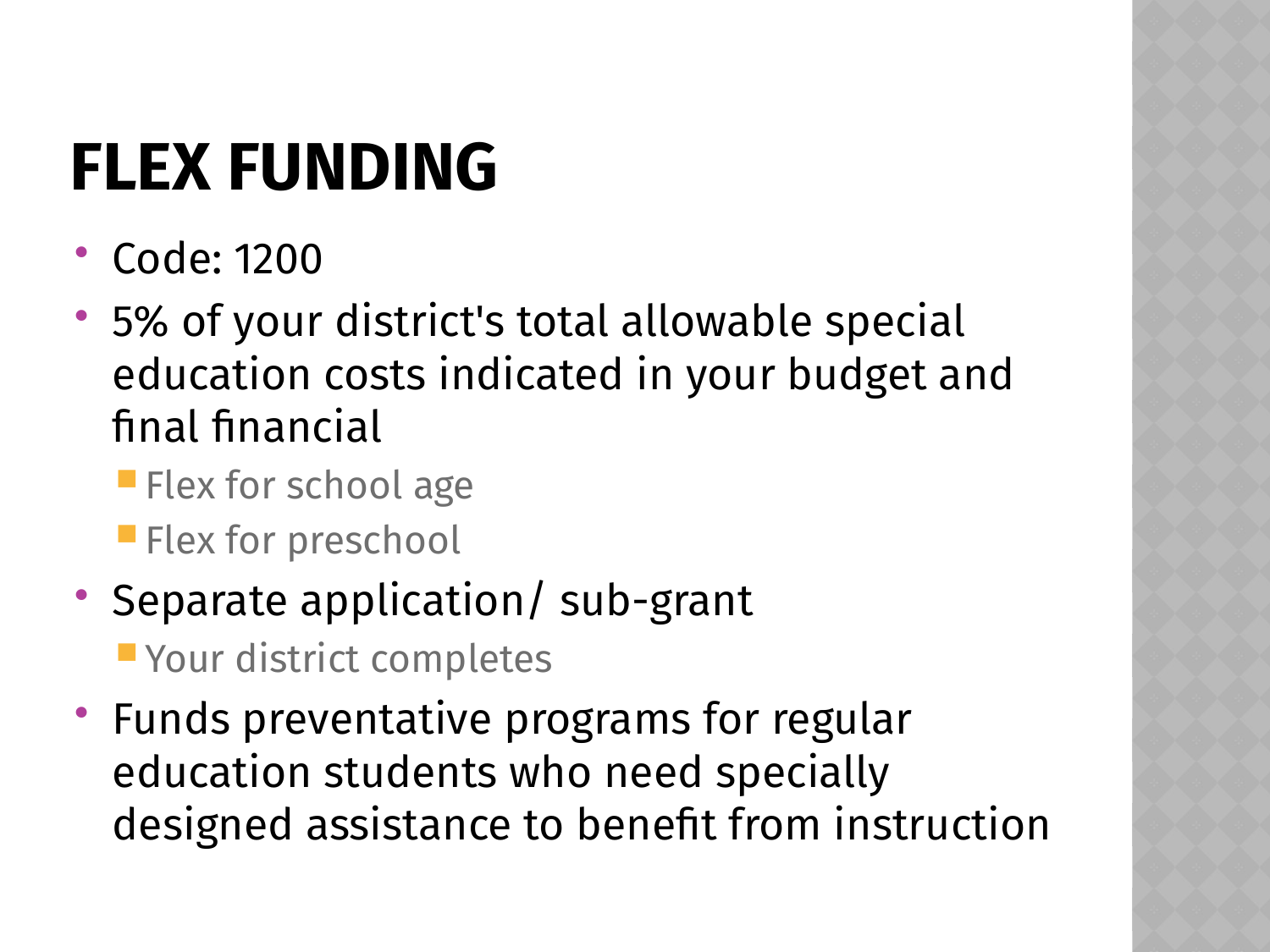

# Flex funding
Code: 1200
5% of your district's total allowable special education costs indicated in your budget and final financial
Flex for school age
Flex for preschool
Separate application/ sub-grant
Your district completes
Funds preventative programs for regular education students who need specially designed assistance to benefit from instruction